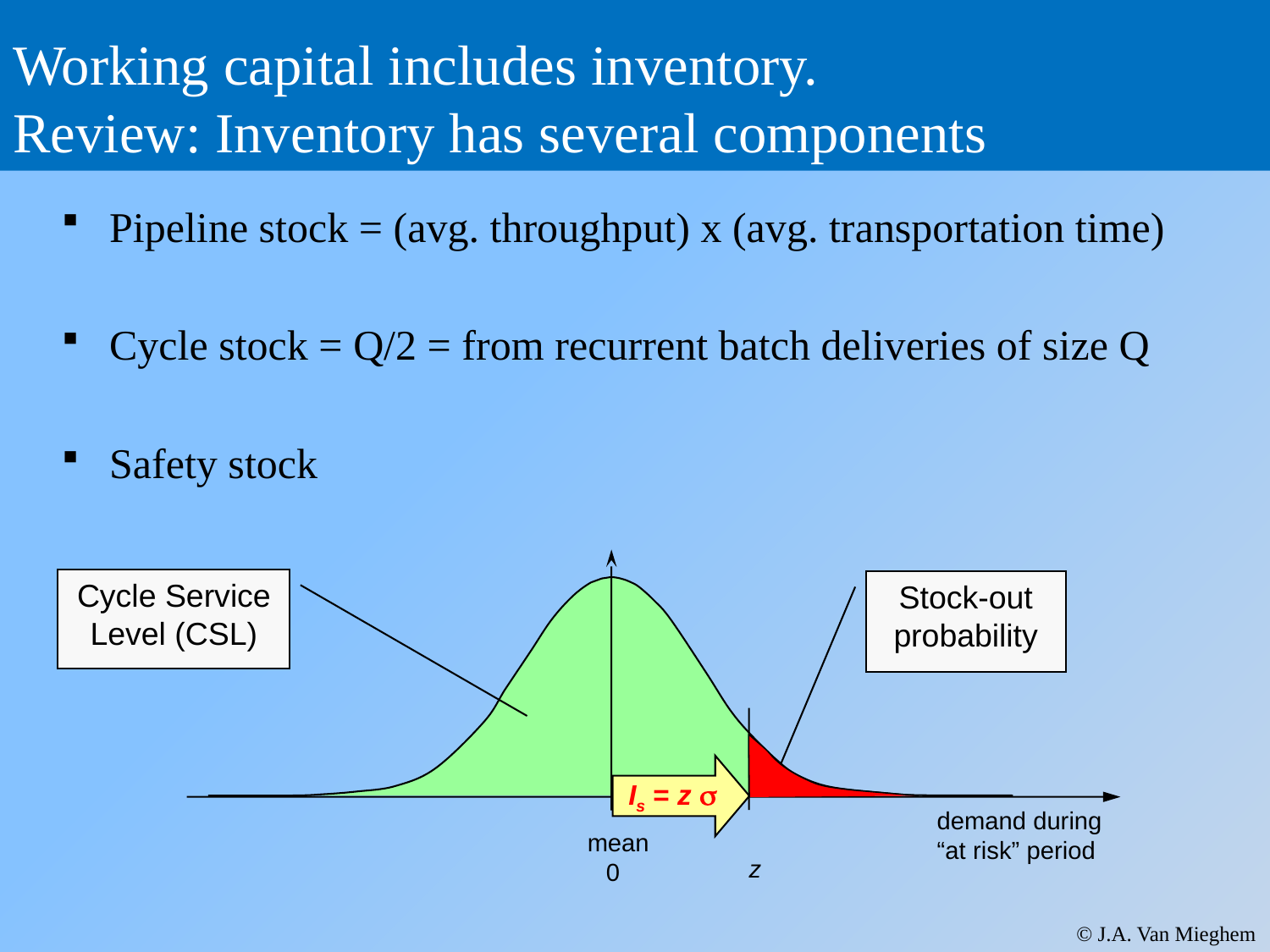

# Working capital includes inventory. Review: Inventory has several components
Pipeline stock = (avg. throughput) x (avg. transportation time)

Cycle stock = Q/2 = from recurrent batch deliveries of size Q

Safety stock

Cycle Service Level (CSL)
Stock-out probability

Is = z σ

demand during
“at risk” period
mean
z
0